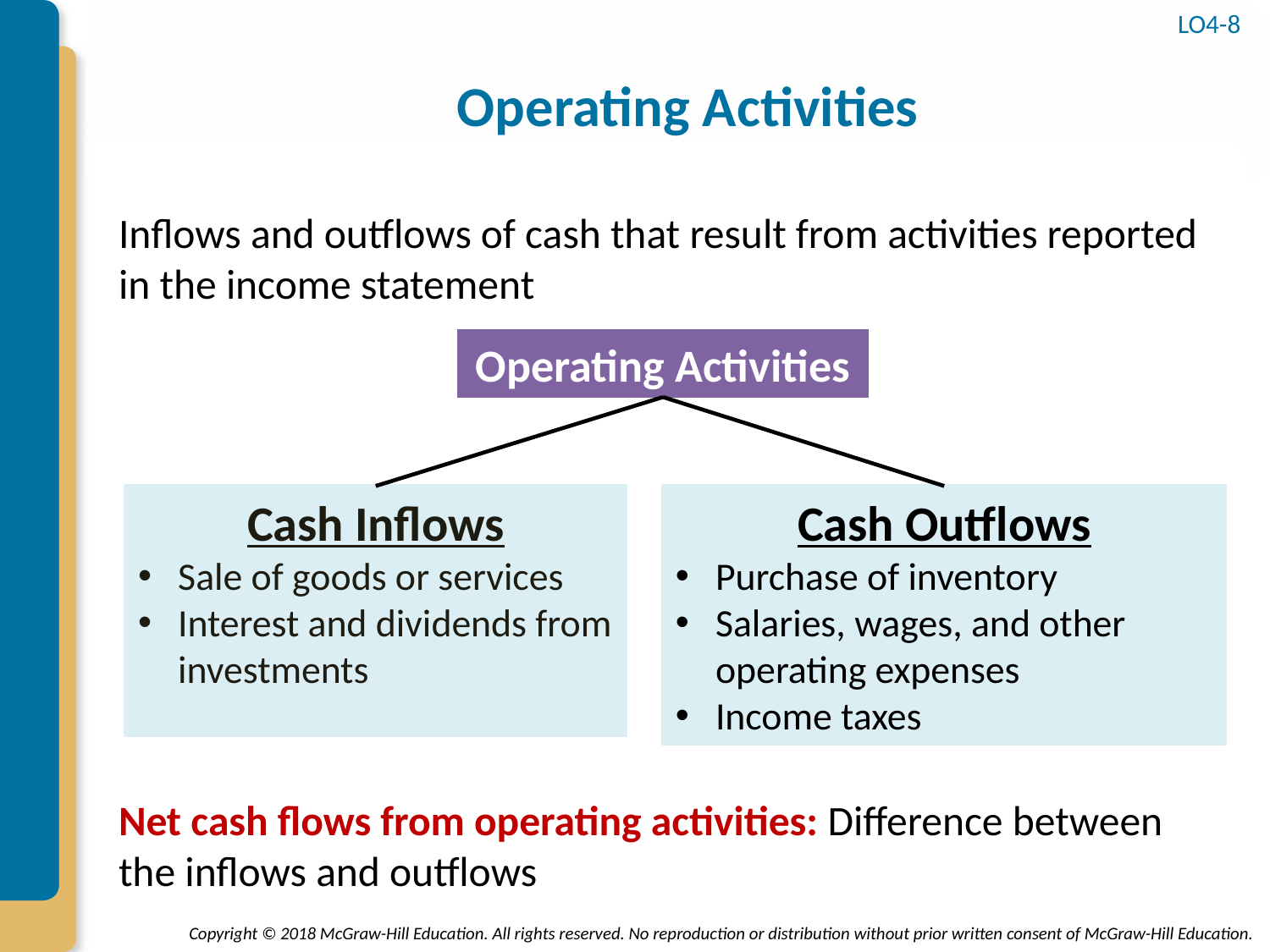

# Operating Activities
LO4-8
Inflows and outflows of cash that result from activities reported in the income statement

Net cash flows from operating activities: Difference between the inflows and outflows
Operating Activities
Cash Inflows
Sale of goods or services
Interest and dividends from investments

Cash Outflows
Purchase of inventory
Salaries, wages, and other operating expenses
Income taxes